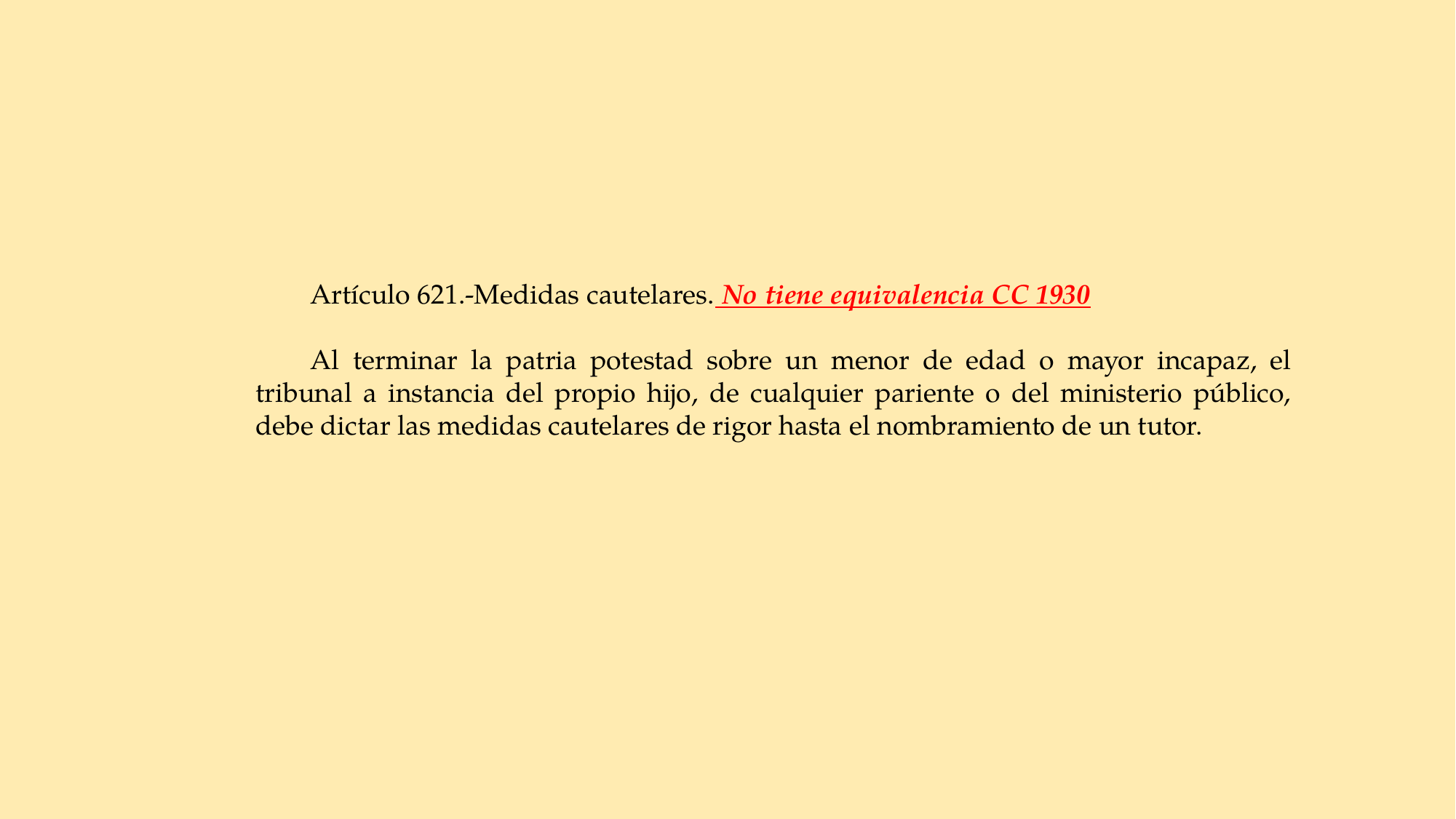

Artículo 621.-Medidas cautelares. No tiene equivalencia CC 1930

Al terminar la patria potestad sobre un menor de edad o mayor incapaz, el tribunal a instancia del propio hijo, de cualquier pariente o del ministerio público, debe dictar las medidas cautelares de rigor hasta el nombramiento de un tutor.